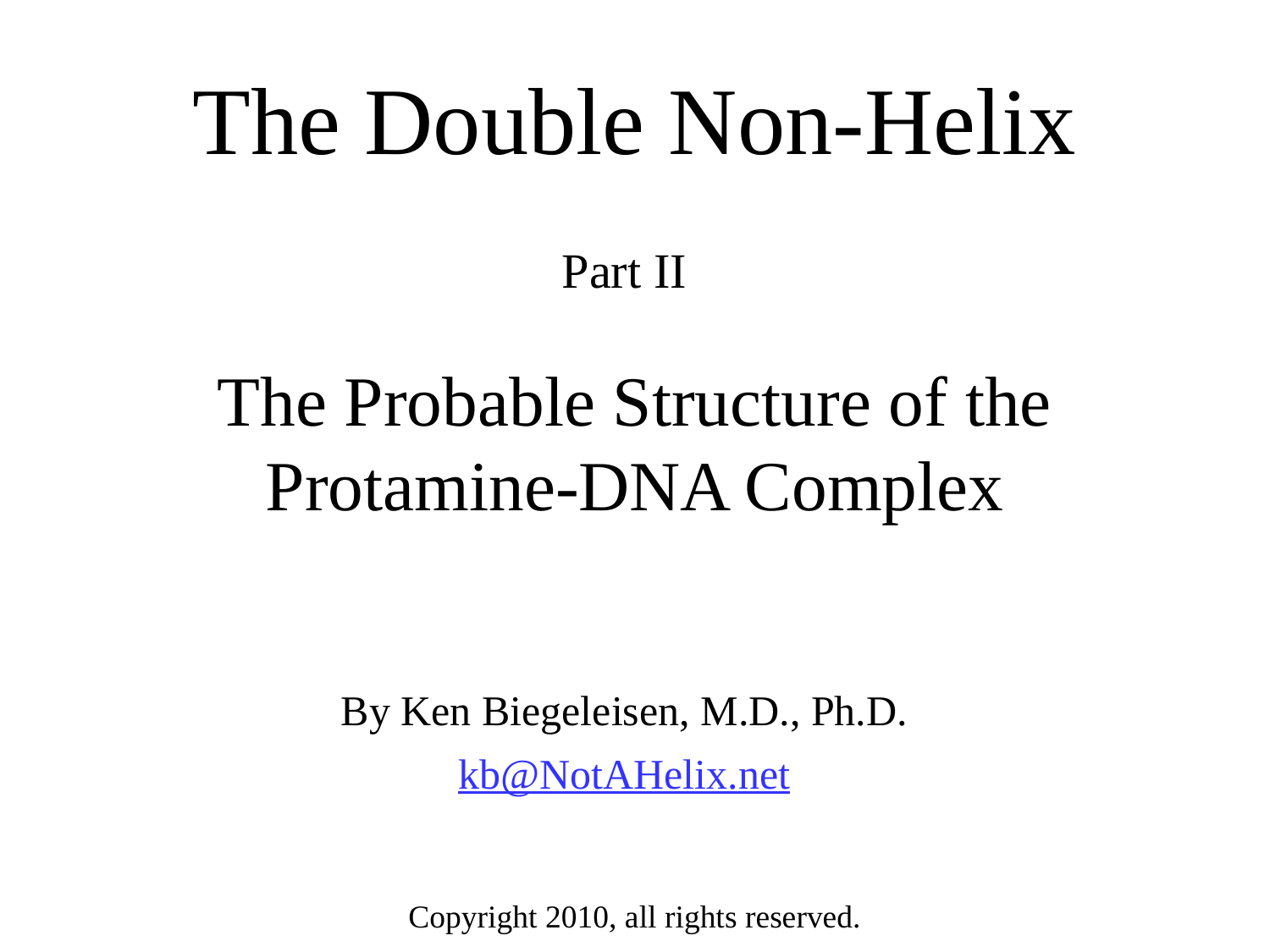

# The Double Non-Helix
Part II
The Probable Structure of the Protamine-DNA Complex
By Ken Biegeleisen, M.D., Ph.D.
kb@NotAHelix.net
Copyright 2010, all rights reserved.